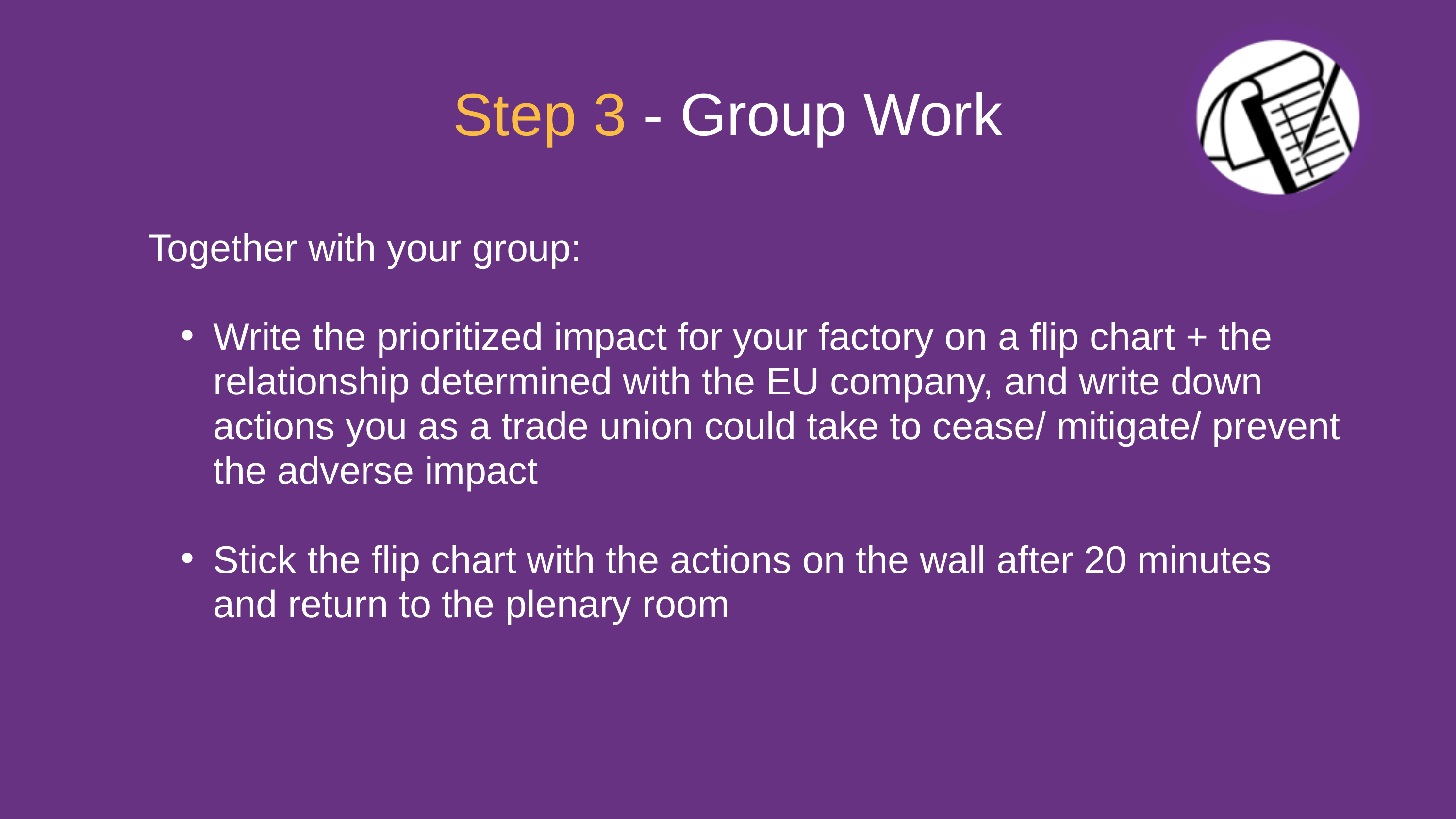

Step 3 - Group Work
Together with your group:

Write the prioritized impact for your factory on a flip chart + the relationship determined with the EU company, and write down actions you as a trade union could take to cease/ mitigate/ prevent the adverse impact

Stick the flip chart with the actions on the wall after 20 minutes and return to the plenary room